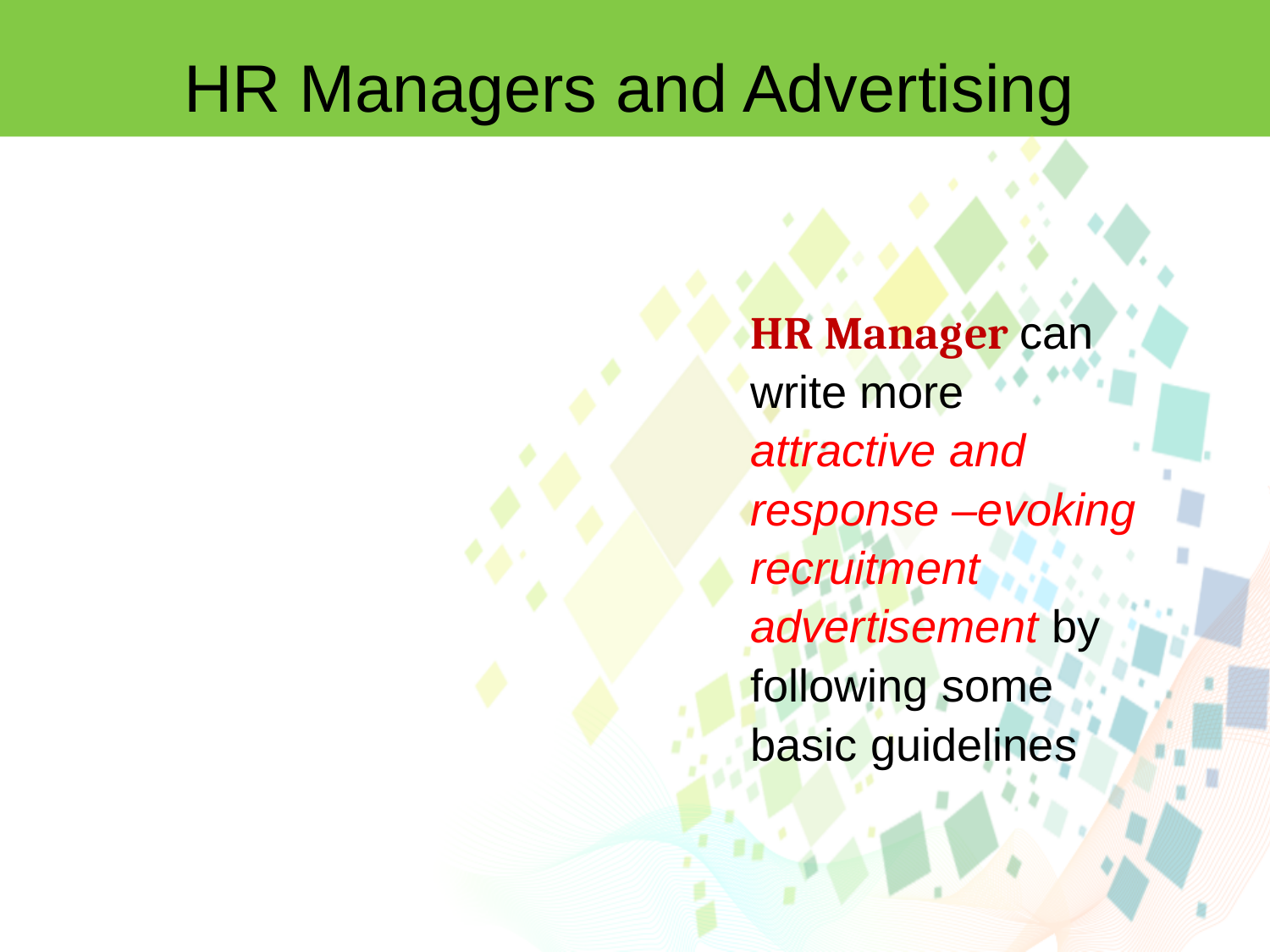

HR Managers and Advertising
HR Manager can write more attractive and response –evoking recruitment advertisement by following some basic guidelines